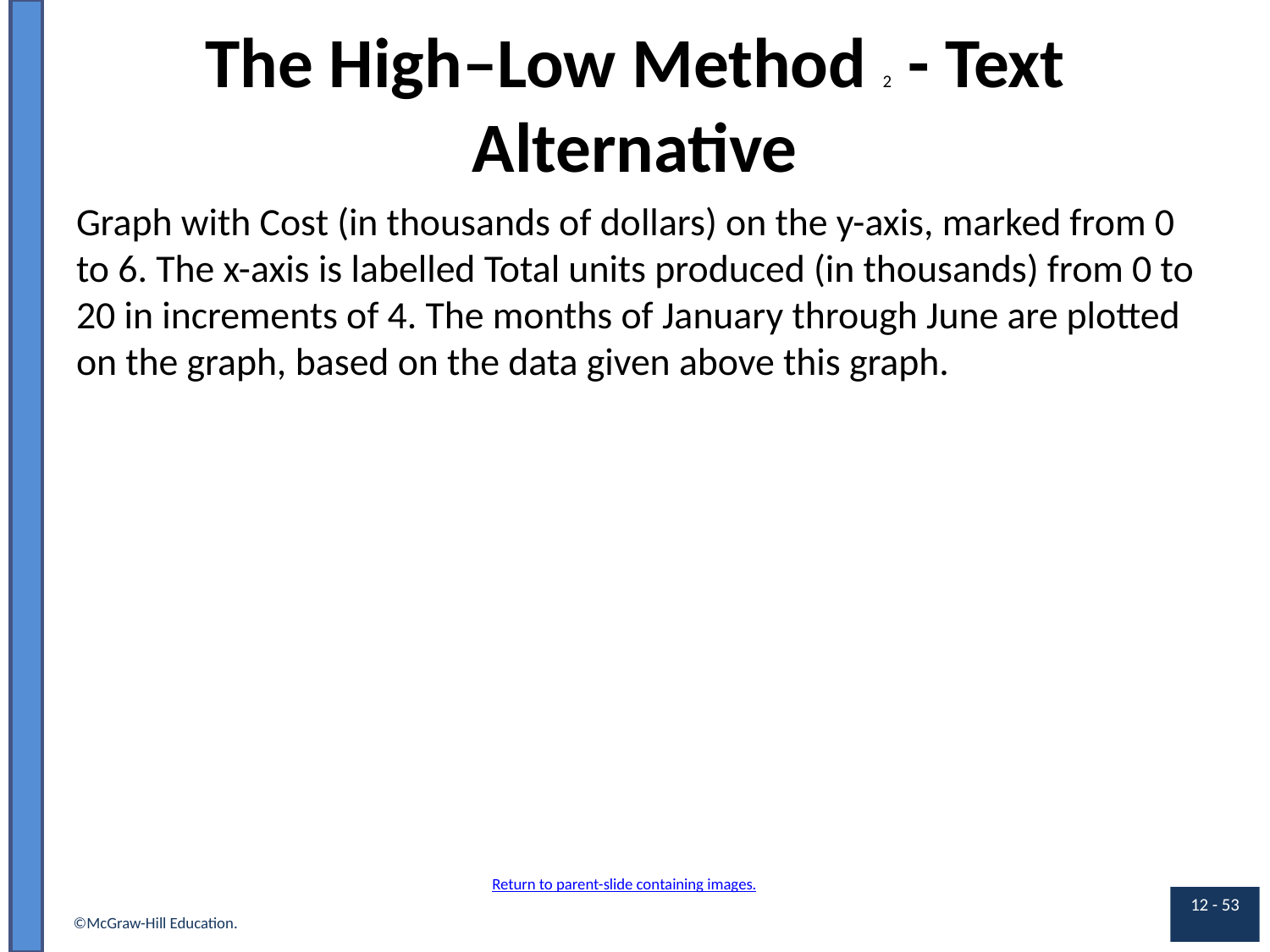

# The High–Low Method 2 - Text Alternative
Graph with Cost (in thousands of dollars) on the y-axis, marked from 0 to 6. The x-axis is labelled Total units produced (in thousands) from 0 to 20 in increments of 4. The months of January through June are plotted on the graph, based on the data given above this graph.
Return to parent-slide containing images.